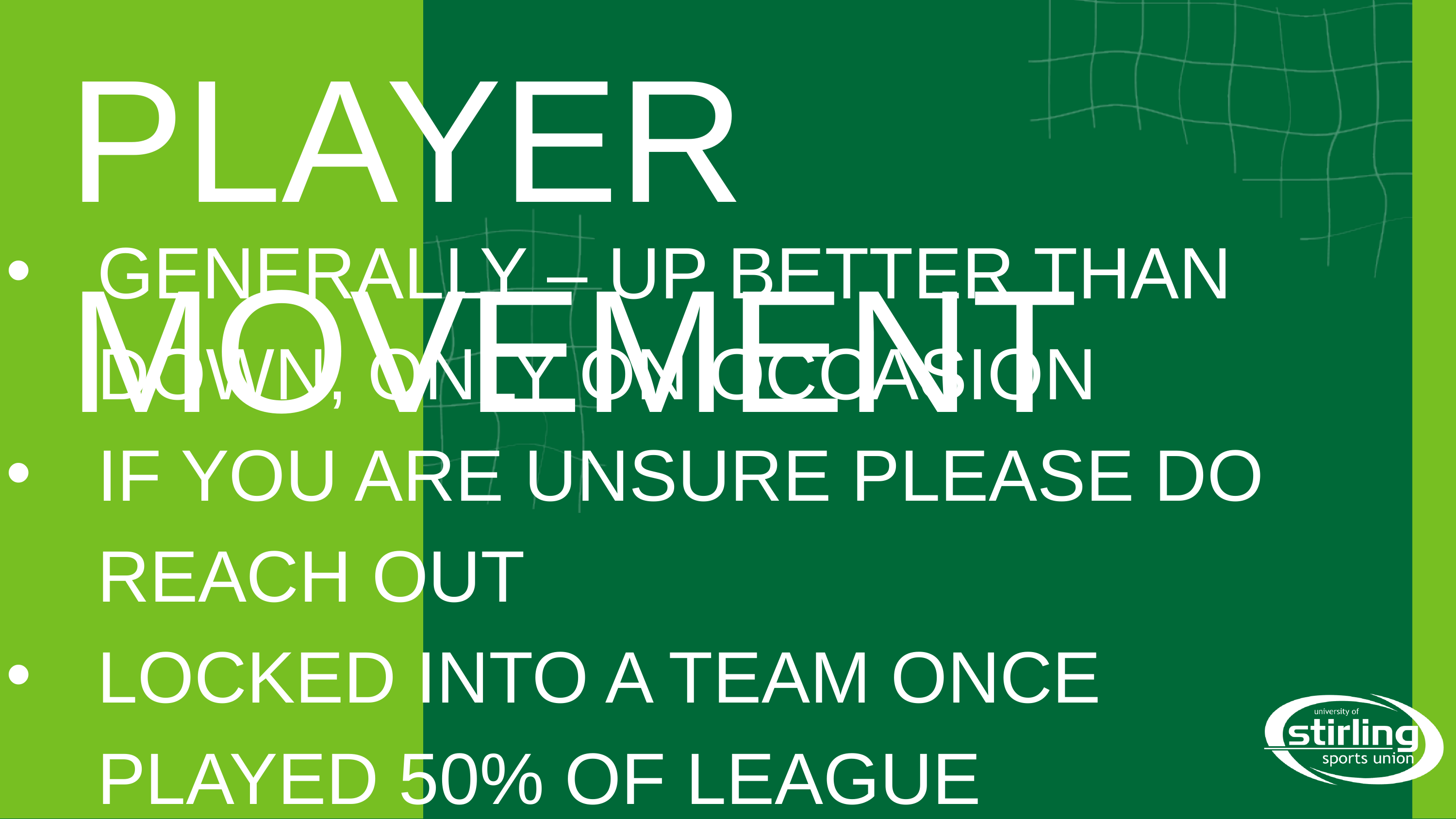

PLAYER MOVEMENT

GENERALLY – UP BETTER THAN DOWN, ONLY ON OCCASION
IF YOU ARE UNSURE PLEASE DO REACH OUT
LOCKED INTO A TEAM ONCE PLAYED 50% OF LEAGUE MATCHES
CUP TIED TO A TEAM AFTER 1 CUP FIXTURE